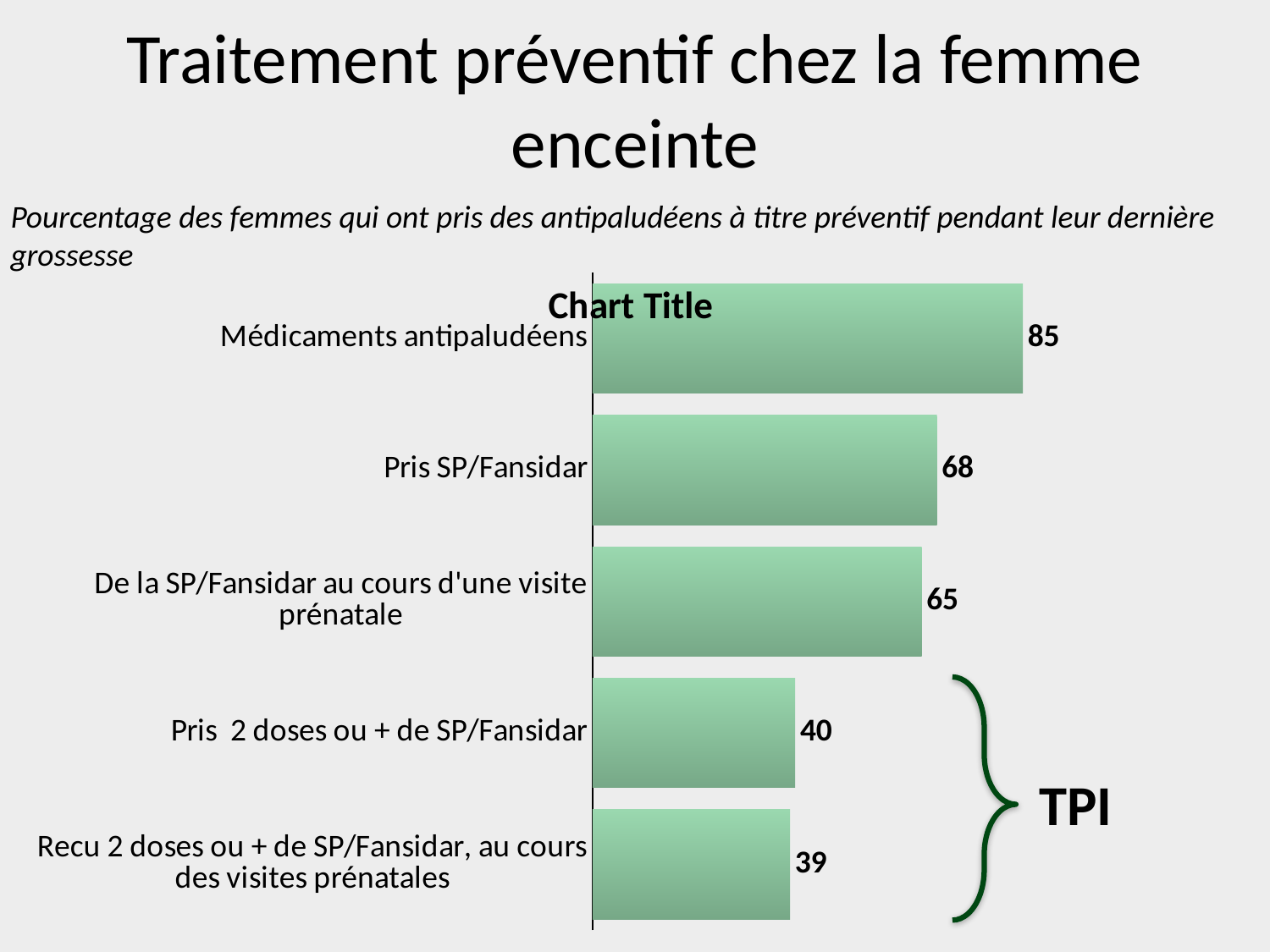

Traitement préventif chez la femme enceinte
Pourcentage des femmes qui ont pris des antipaludéens à titre préventif pendant leur dernière grossesse

### Chart:

| Category |  |
|---|---|
| Recu 2 doses ou + de SP/Fansidar, au cours des visites prénatales | 39.0 |
| Pris  2 doses ou + de SP/Fansidar | 40.0 |
| De la SP/Fansidar au cours d'une visite prénatale | 65.0 |
| Pris SP/Fansidar | 68.0 |
| Médicaments antipaludéens | 85.0 |
TPI